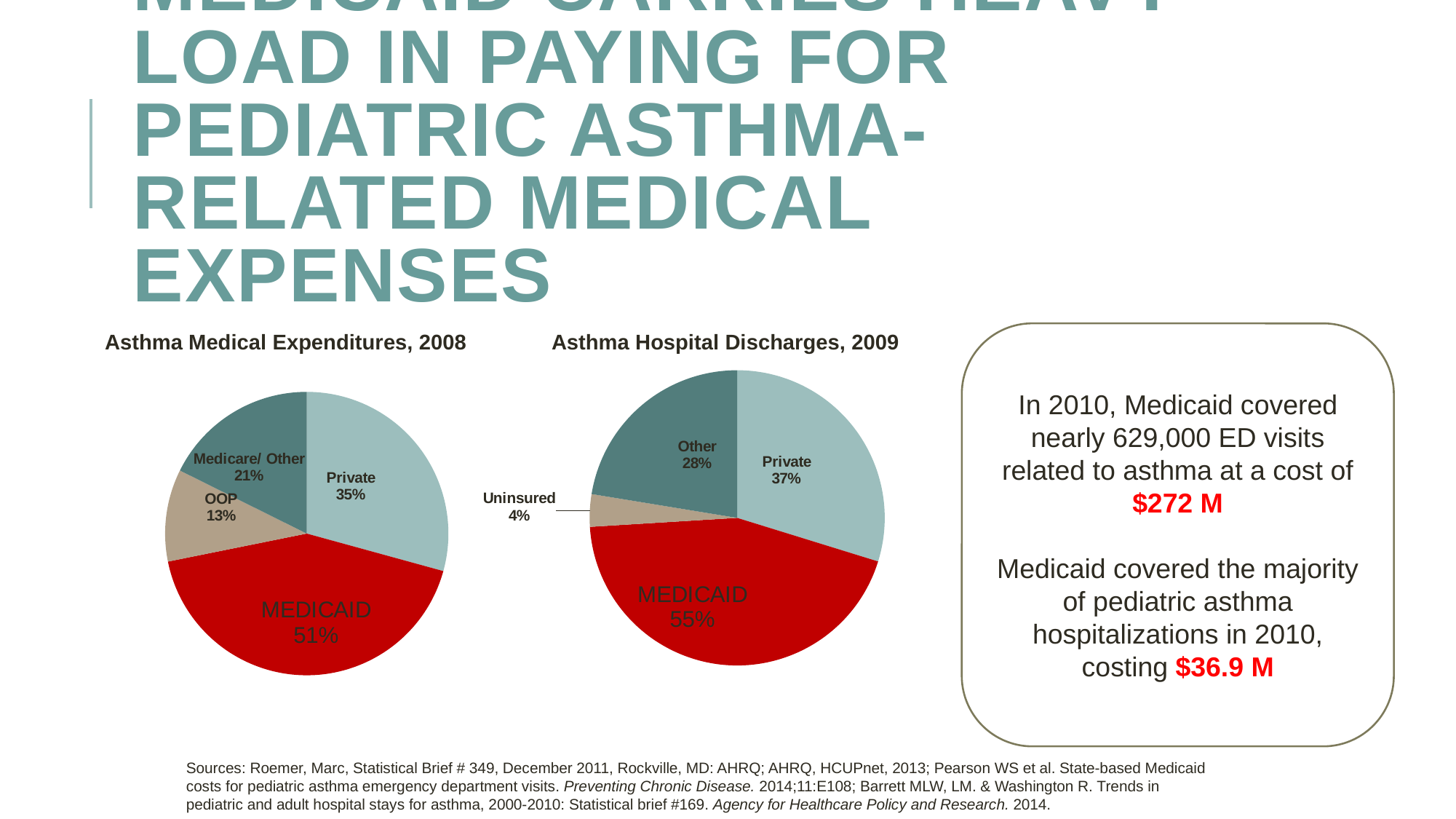

# Medicaid Carries Heavy Load in Paying for Pediatric Asthma-Related Medical Expenses
Asthma Hospital Discharges, 2009
In 2010, Medicaid covered nearly 629,000 ED visits related to asthma at a cost of $272 M

Medicaid covered the majority of pediatric asthma hospitalizations in 2010, costing $36.9 M
Asthma Medical Expenditures, 2008

### Chart

| Category |  |
|---|---|
| Private | 0.3719 |
| Medicaid | 0.5527 |
| Uninsured | 0.0444 |
| Other | 0.28 |

### Chart

| Category |  |
|---|---|
| Private | 0.348 |
| Medicaid | 0.506 |
| OOP | 0.125 |
| Medicare/ Other | 0.21 |
Sources: Roemer, Marc, Statistical Brief # 349, December 2011, Rockville, MD: AHRQ; AHRQ, HCUPnet, 2013; Pearson WS et al. State-based Medicaid costs for pediatric asthma emergency department visits. Preventing Chronic Disease. 2014;11:E108; Barrett MLW, LM. & Washington R. Trends in pediatric and adult hospital stays for asthma, 2000-2010: Statistical brief #169. Agency for Healthcare Policy and Research. 2014.